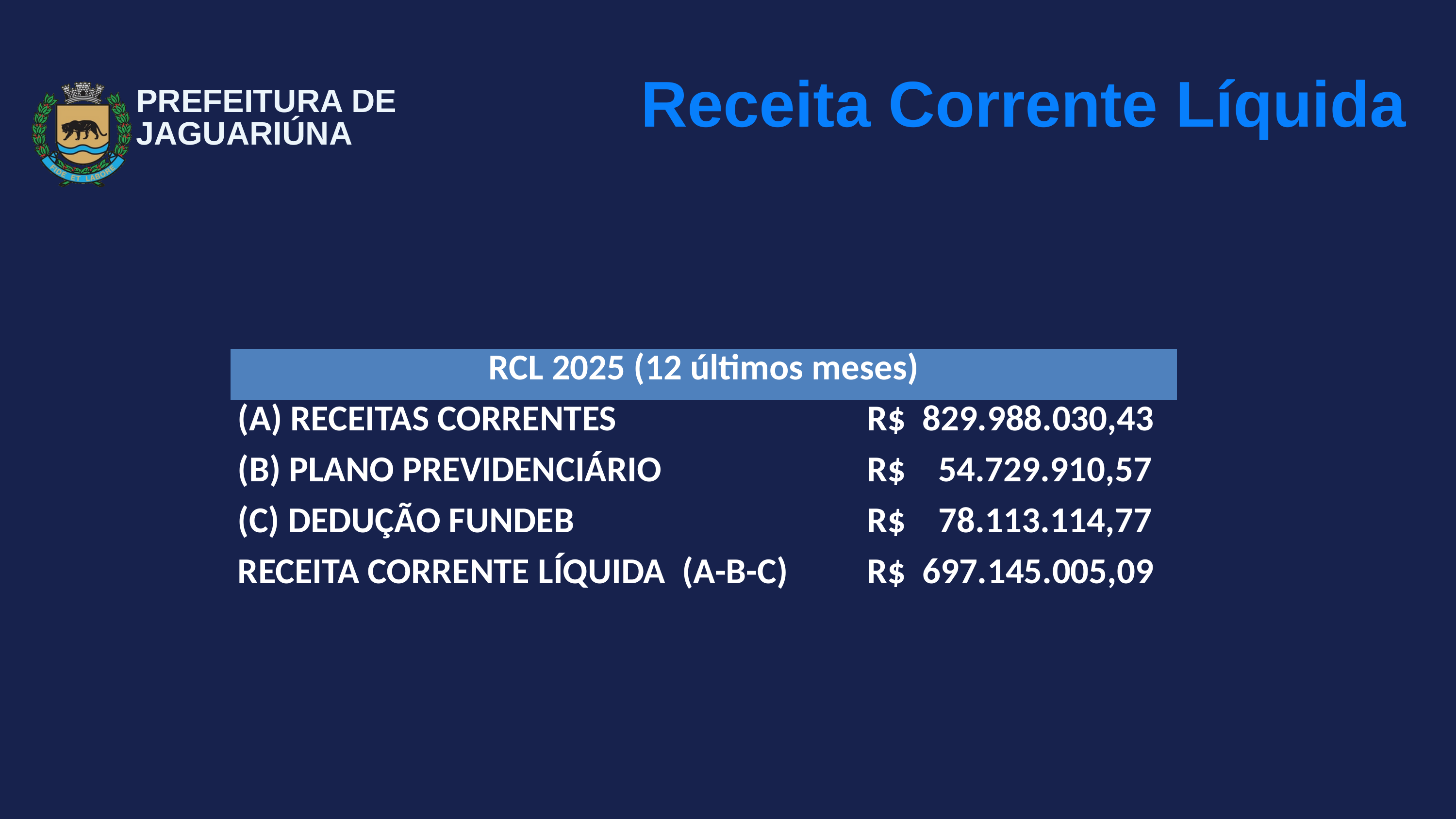

Receita Corrente Líquida

PREFEITURA DE JAGUARIÚNA
| RCL 2025 (12 últimos meses) |  |
| --- | --- |
| (A) RECEITAS CORRENTES | R$ 829.988.030,43 |
| (B) PLANO PREVIDENCIÁRIO | R$ 54.729.910,57 |
| (C) DEDUÇÃO FUNDEB | R$ 78.113.114,77 |
| RECEITA CORRENTE LÍQUIDA (A-B-C) | R$ 697.145.005,09 |